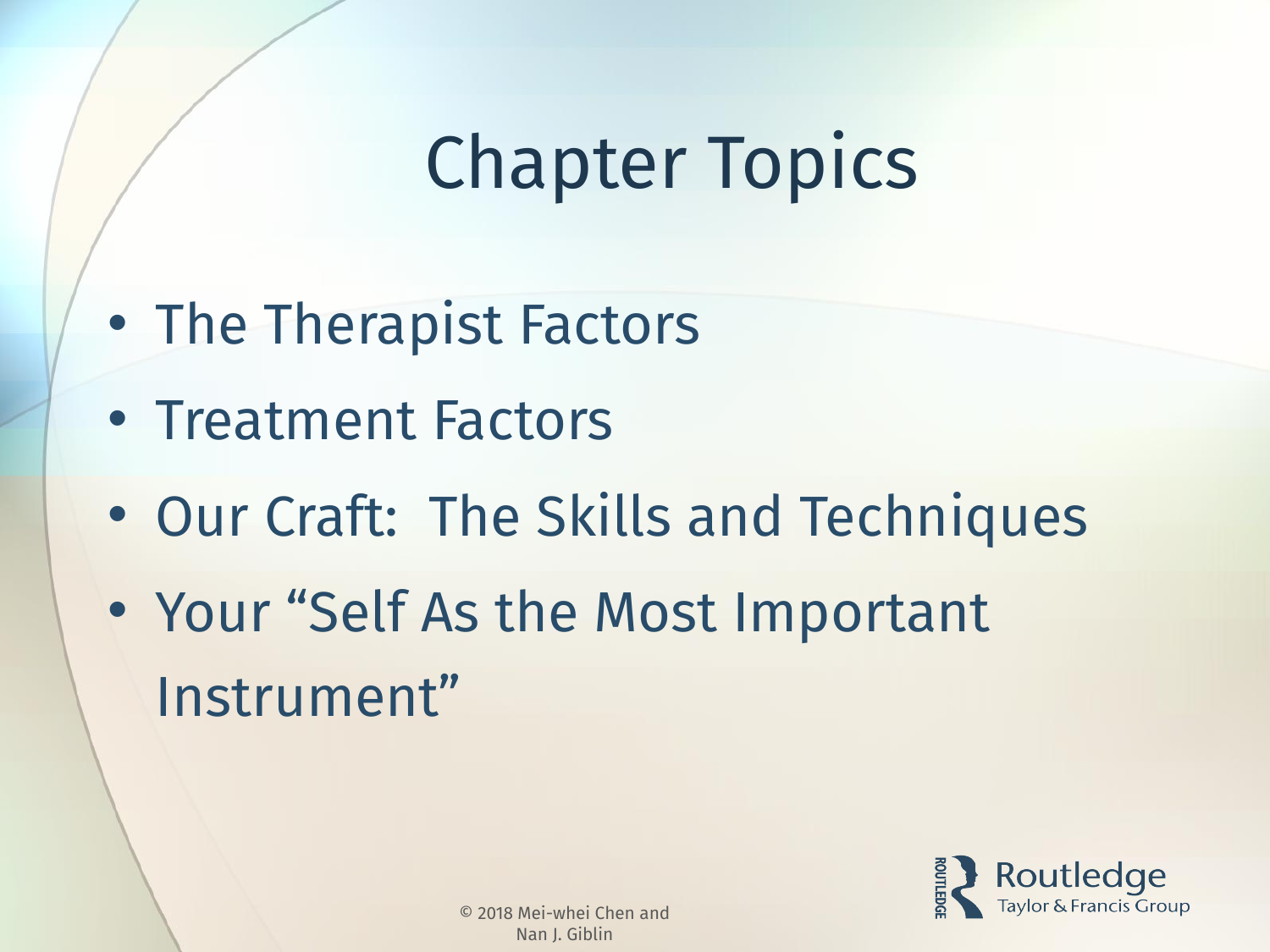

# Chapter Topics
The Therapist Factors
Treatment Factors
Our Craft:  The Skills and Techniques
Your “Self As the Most Important Instrument”